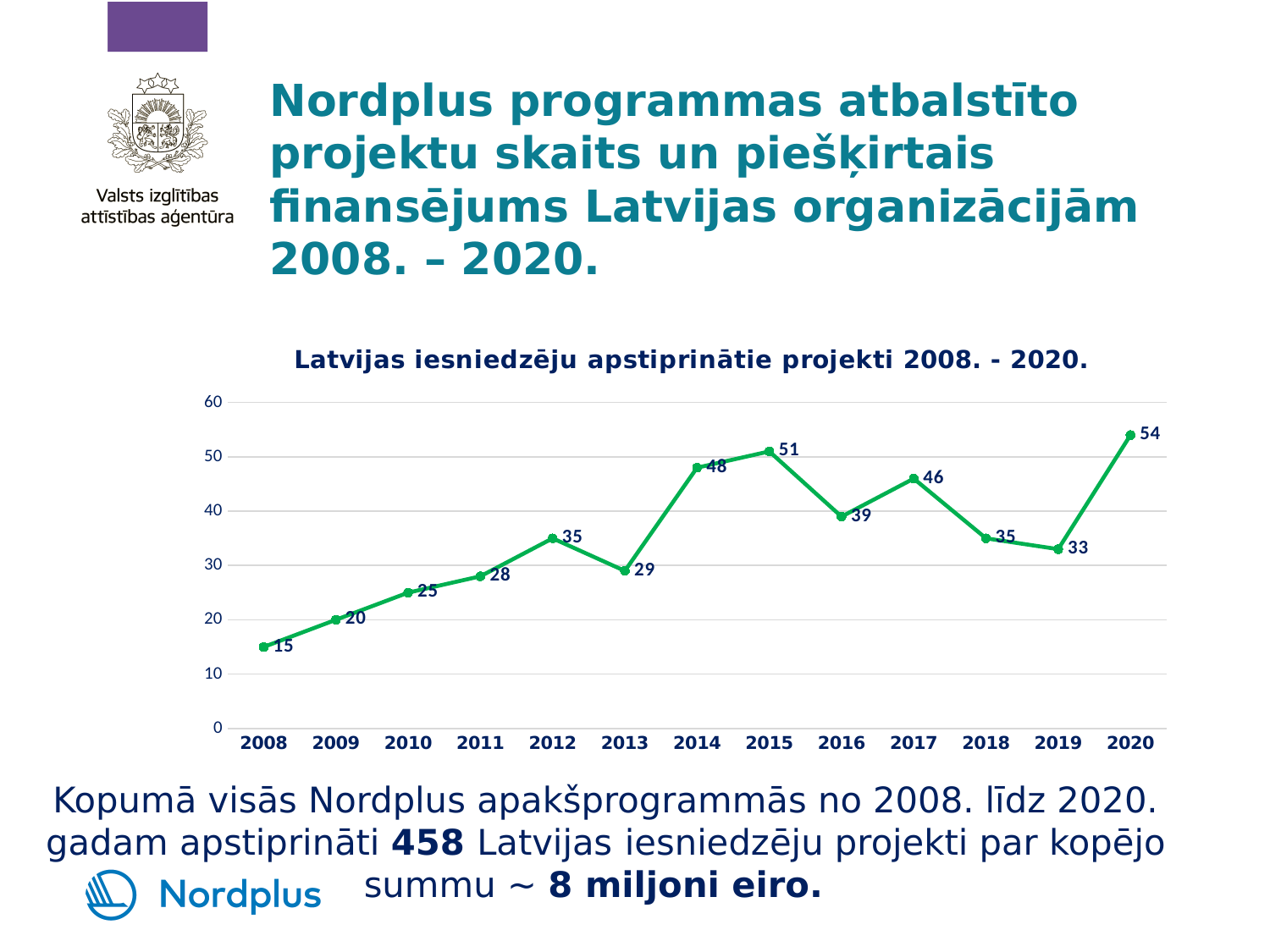

Nordplus programmas atbalstīto projektu skaits un piešķirtais finansējums Latvijas organizācijām 2008. – 2020.

### Chart: Latvijas iesniedzēju apstiprinātie projekti 2008. - 2020.

| Category | Latvija |
|---|---|
| 2008 | 15.0 |
| 2009 | 20.0 |
| 2010 | 25.0 |
| 2011 | 28.0 |
| 2012 | 35.0 |
| 2013 | 29.0 |
| 2014 | 48.0 |
| 2015 | 51.0 |
| 2016 | 39.0 |
| 2017 | 46.0 |
| 2018 | 35.0 |
| 2019 | 33.0 |
| 2020 | 54.0 |
Kopumā visās Nordplus apakšprogrammās no 2008. līdz 2020. gadam apstiprināti 458 Latvijas iesniedzēju projekti par kopējo summu ~ 8 miljoni eiro.